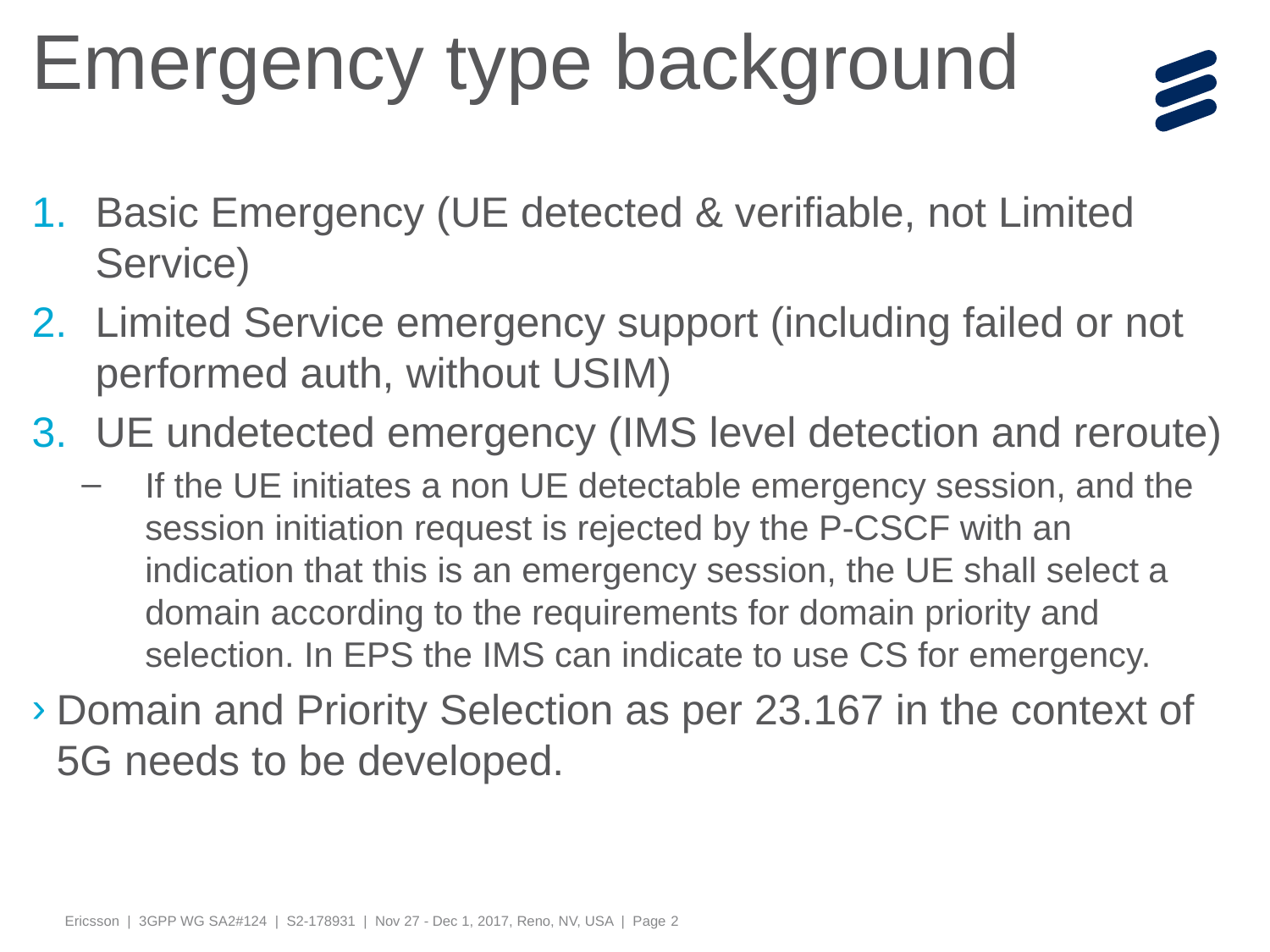

# Emergency type background
Basic Emergency (UE detected & verifiable, not Limited Service)
Limited Service emergency support (including failed or not performed auth, without USIM)
UE undetected emergency (IMS level detection and reroute)
If the UE initiates a non UE detectable emergency session, and the session initiation request is rejected by the P-CSCF with an indication that this is an emergency session, the UE shall select a domain according to the requirements for domain priority and selection. In EPS the IMS can indicate to use CS for emergency.
Domain and Priority Selection as per 23.167 in the context of 5G needs to be developed.